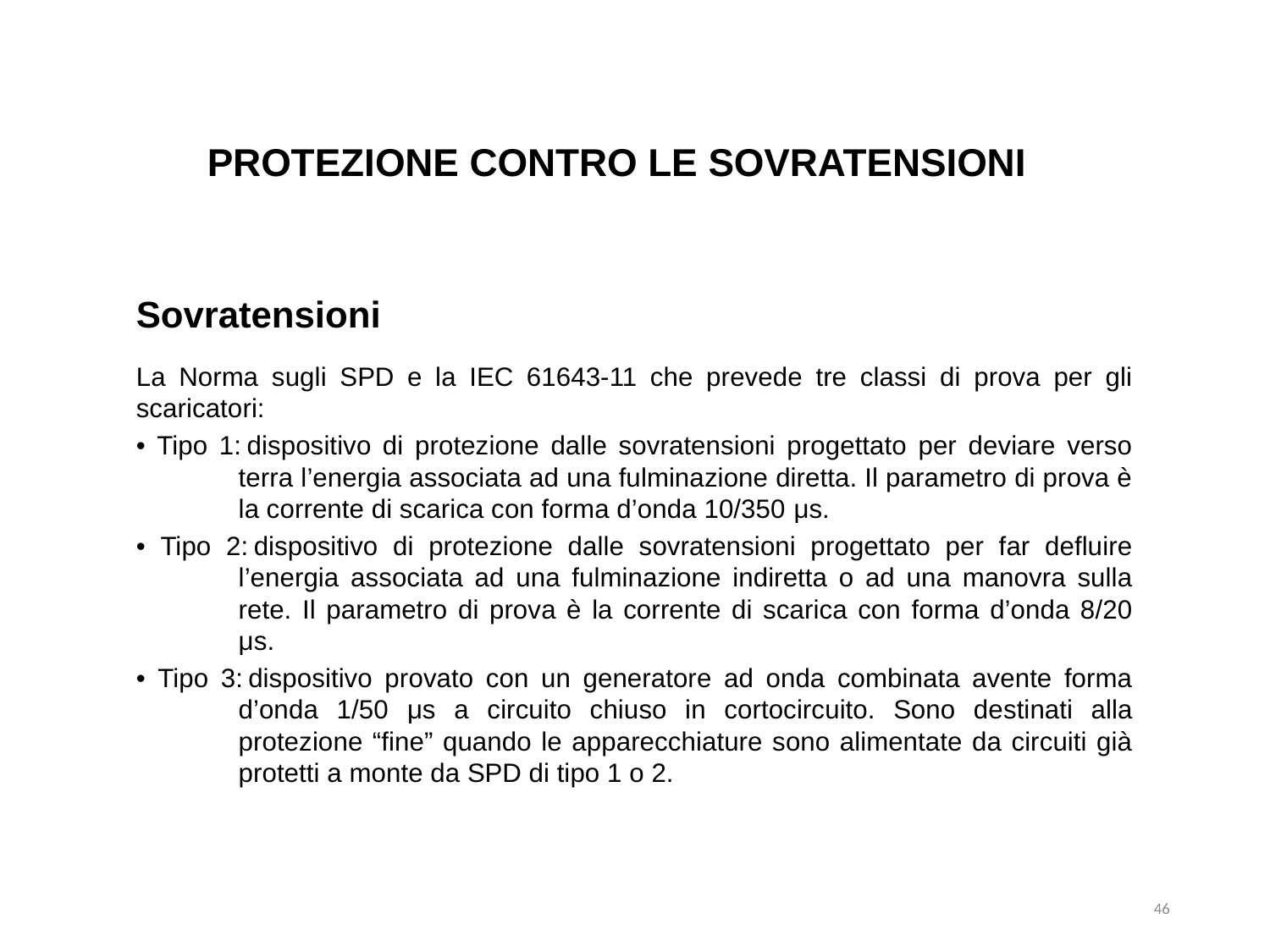

PROTEZIONE CONTRO LE SOVRATENSIONI
Sovratensioni

La Norma sugli SPD e la IEC 61643-11 che prevede tre classi di prova per gli scaricatori:
• Tipo 1:	dispositivo di protezione dalle sovratensioni progettato per deviare verso terra l’energia associata ad una fulminazione diretta. Il parametro di prova è la corrente di scarica con forma d’onda 10/350 μs.
• Tipo 2:	dispositivo di protezione dalle sovratensioni progettato per far defluire l’energia associata ad una fulminazione indiretta o ad una manovra sulla rete. Il parametro di prova è la corrente di scarica con forma d’onda 8/20 μs.
• Tipo 3:	dispositivo provato con un generatore ad onda combinata avente forma d’onda 1/50 μs a circuito chiuso in cortocircuito. Sono destinati alla protezione “fine” quando le apparecchiature sono alimentate da circuiti già protetti a monte da SPD di tipo 1 o 2.

46